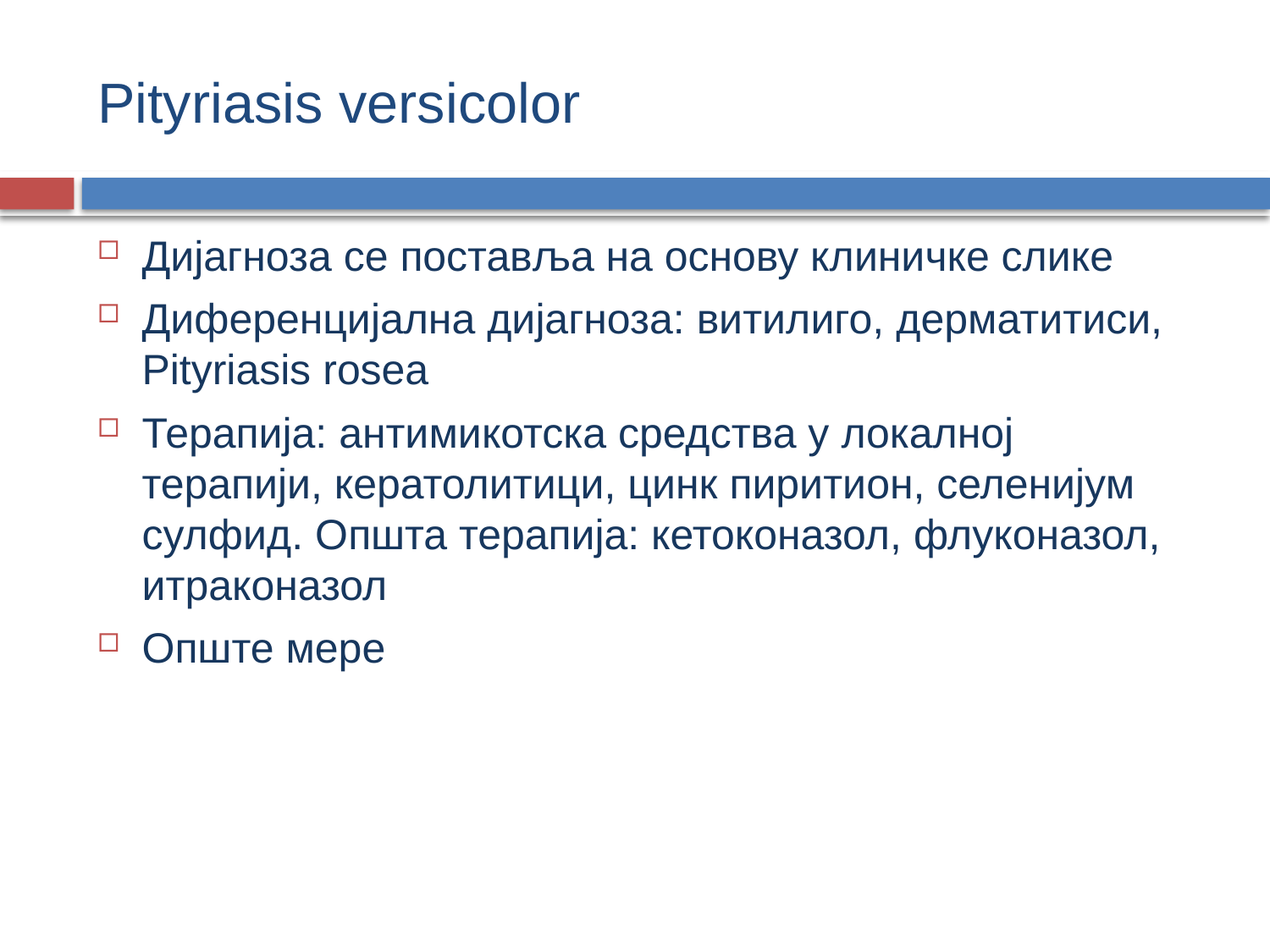

# Pityriasis versicolor
Дијагноза се поставља на основу клиничке слике
Диференцијална дијагноза: витилиго, дерматитиси, Pityriasis rosea
Терапија: антимикотска средства у локалној терапији, кератолитици, цинк пиритион, селенијум сулфид. Општа терапија: кетоконазол, флуконазол, итраконазол
Опште мере